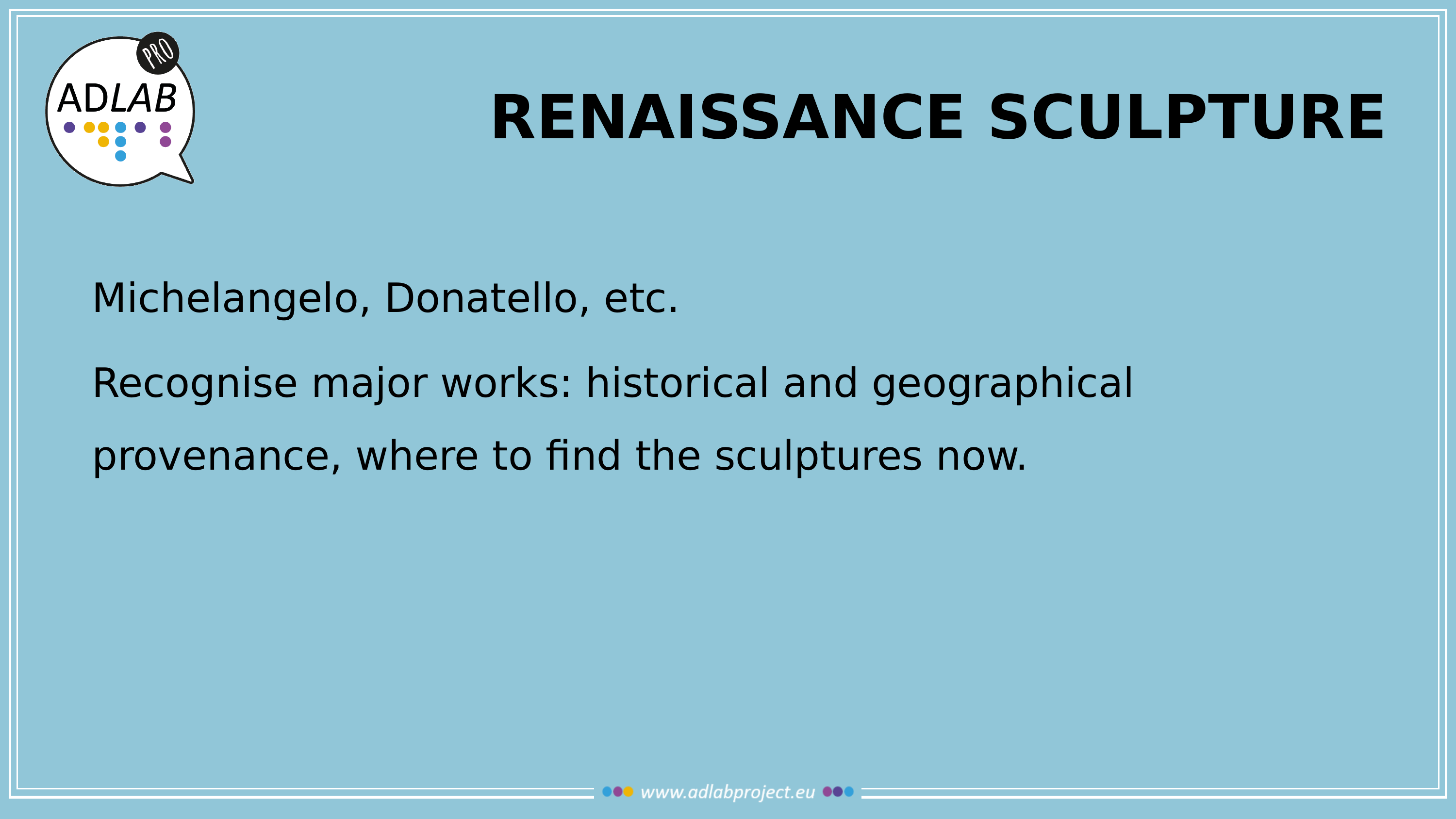

# renaissance sculpture
Michelangelo, Donatello, etc.
Recognise major works: historical and geographical provenance, where to find the sculptures now.